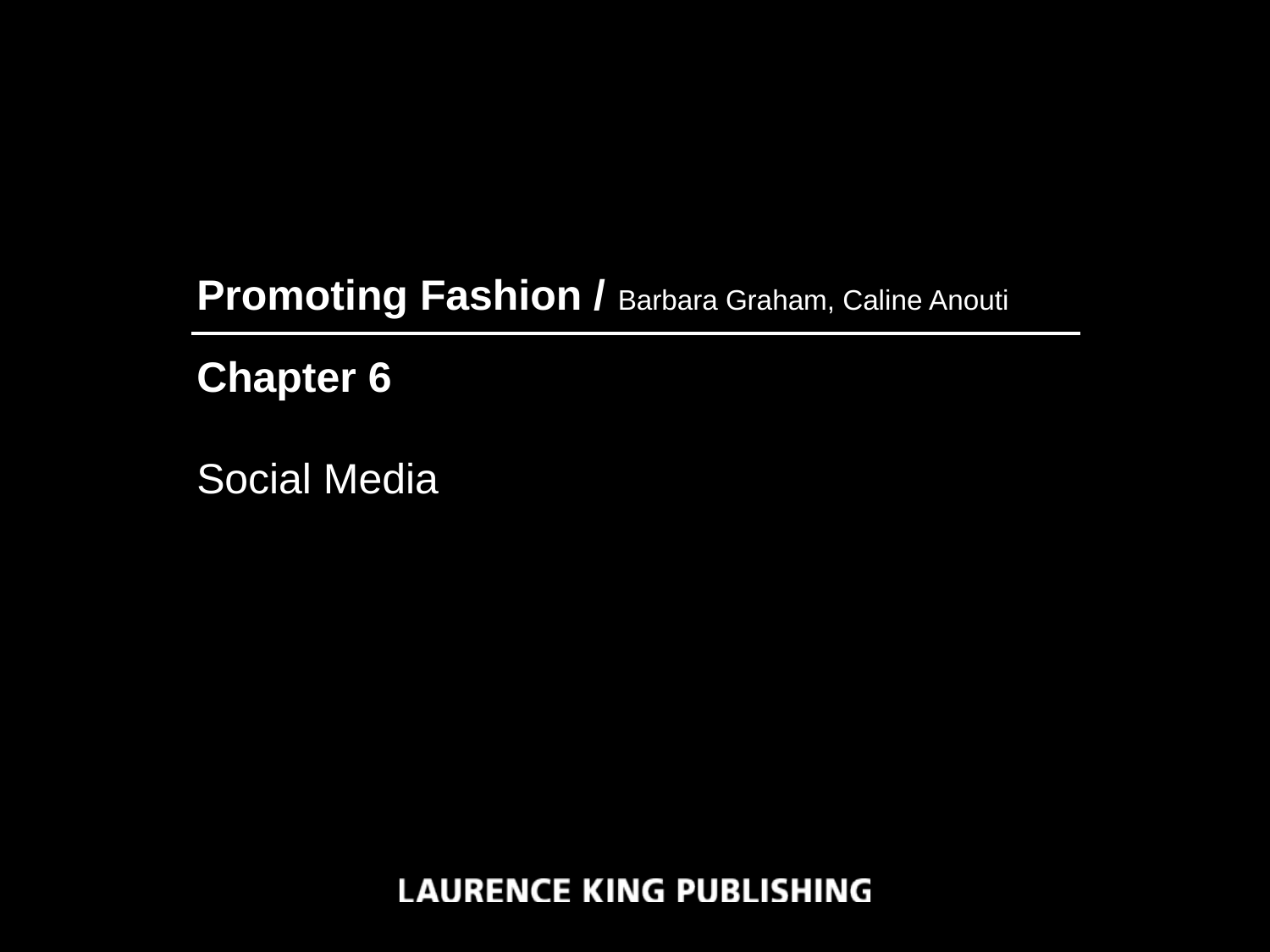

Promoting Fashion / Barbara Graham, Caline Anouti
Chapter 6

Social Media